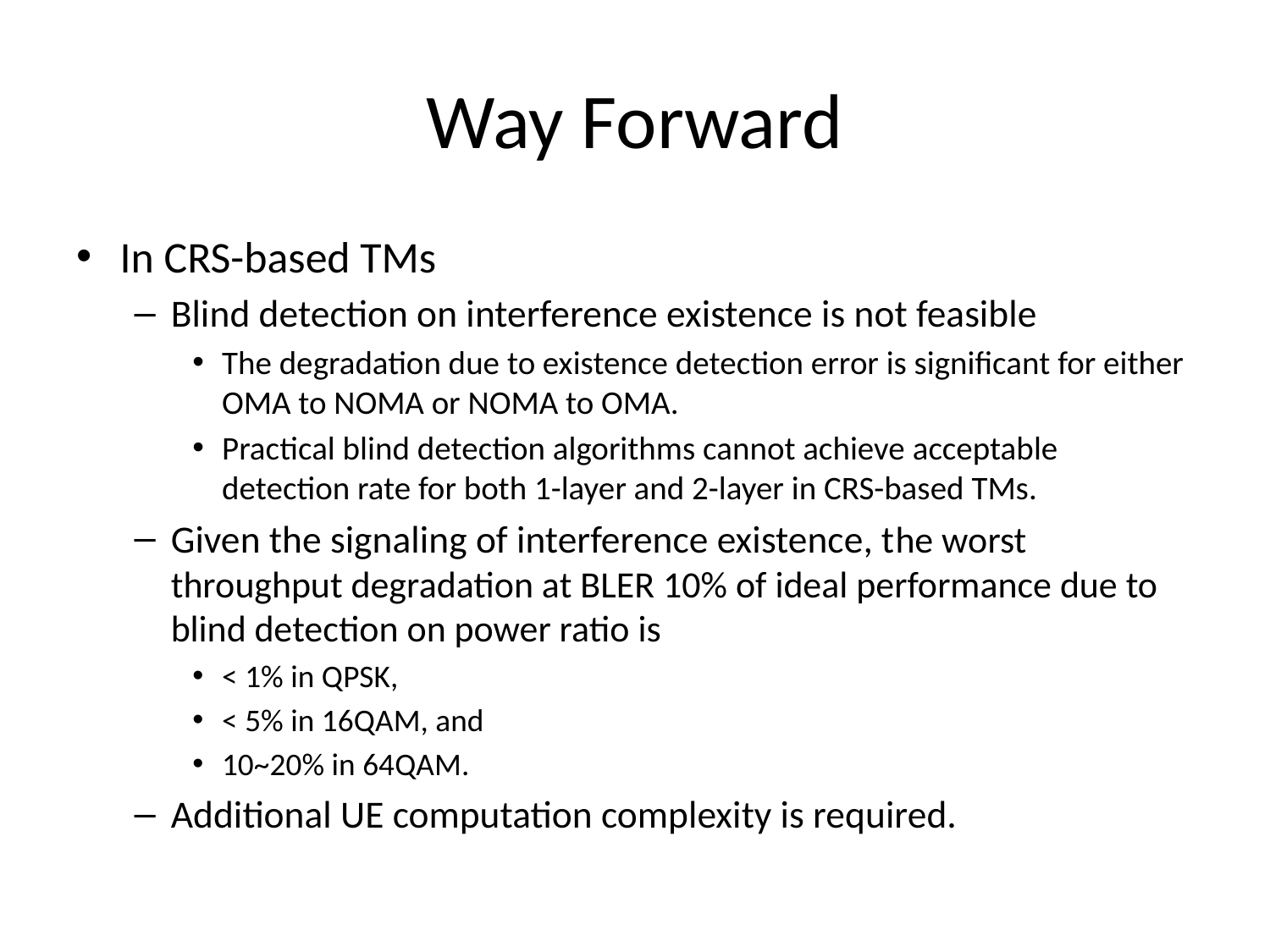

# Way Forward
In CRS-based TMs
Blind detection on interference existence is not feasible
The degradation due to existence detection error is significant for either OMA to NOMA or NOMA to OMA.
Practical blind detection algorithms cannot achieve acceptable detection rate for both 1-layer and 2-layer in CRS-based TMs.
Given the signaling of interference existence, the worst throughput degradation at BLER 10% of ideal performance due to blind detection on power ratio is
< 1% in QPSK,
< 5% in 16QAM, and
10~20% in 64QAM.
Additional UE computation complexity is required.